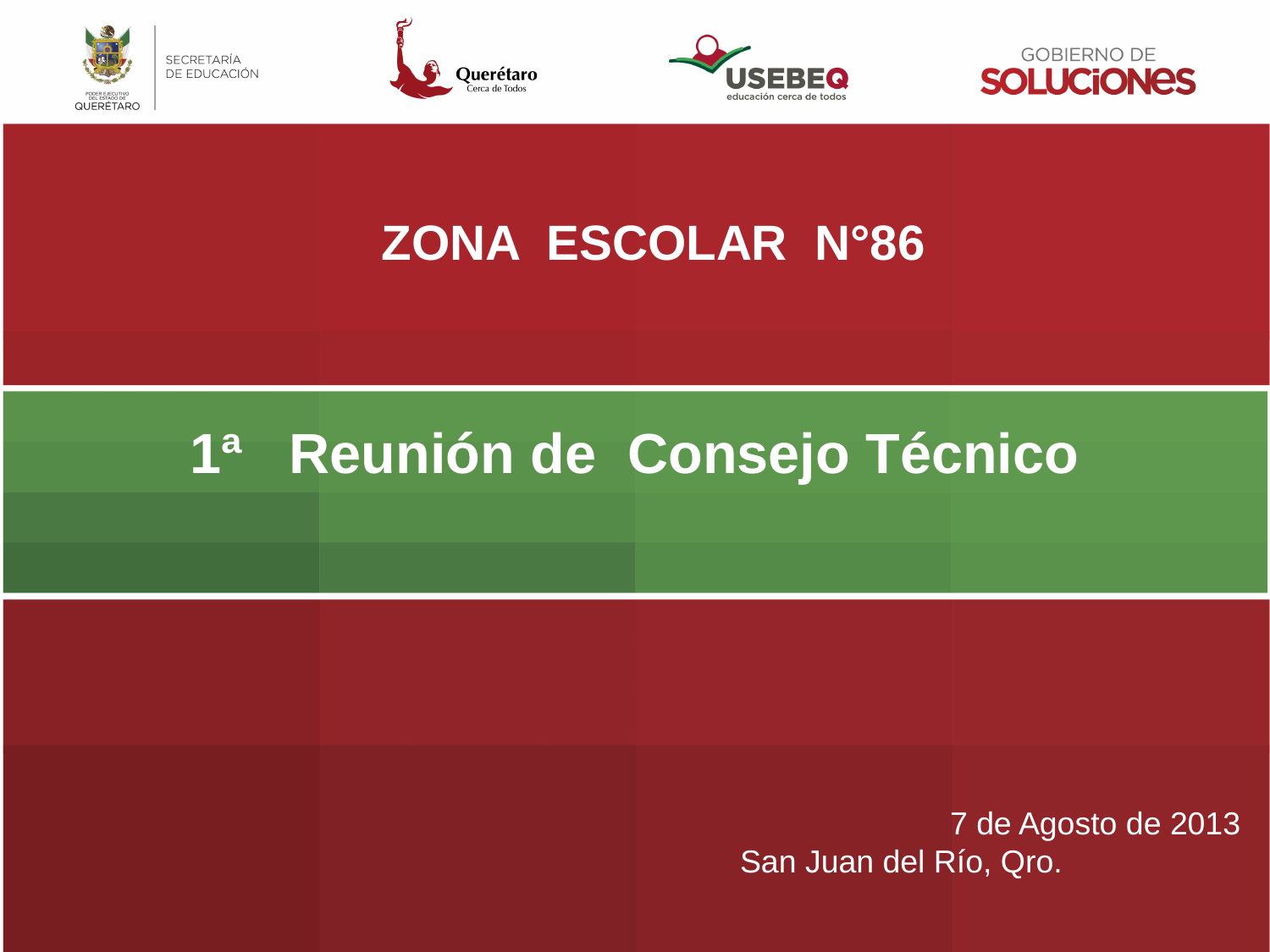

ZONA  ESCOLAR  N°86
# 1ª   Reunión de  Consejo Técnico
7 de Agosto de 2013
 San Juan del Río, Qro.